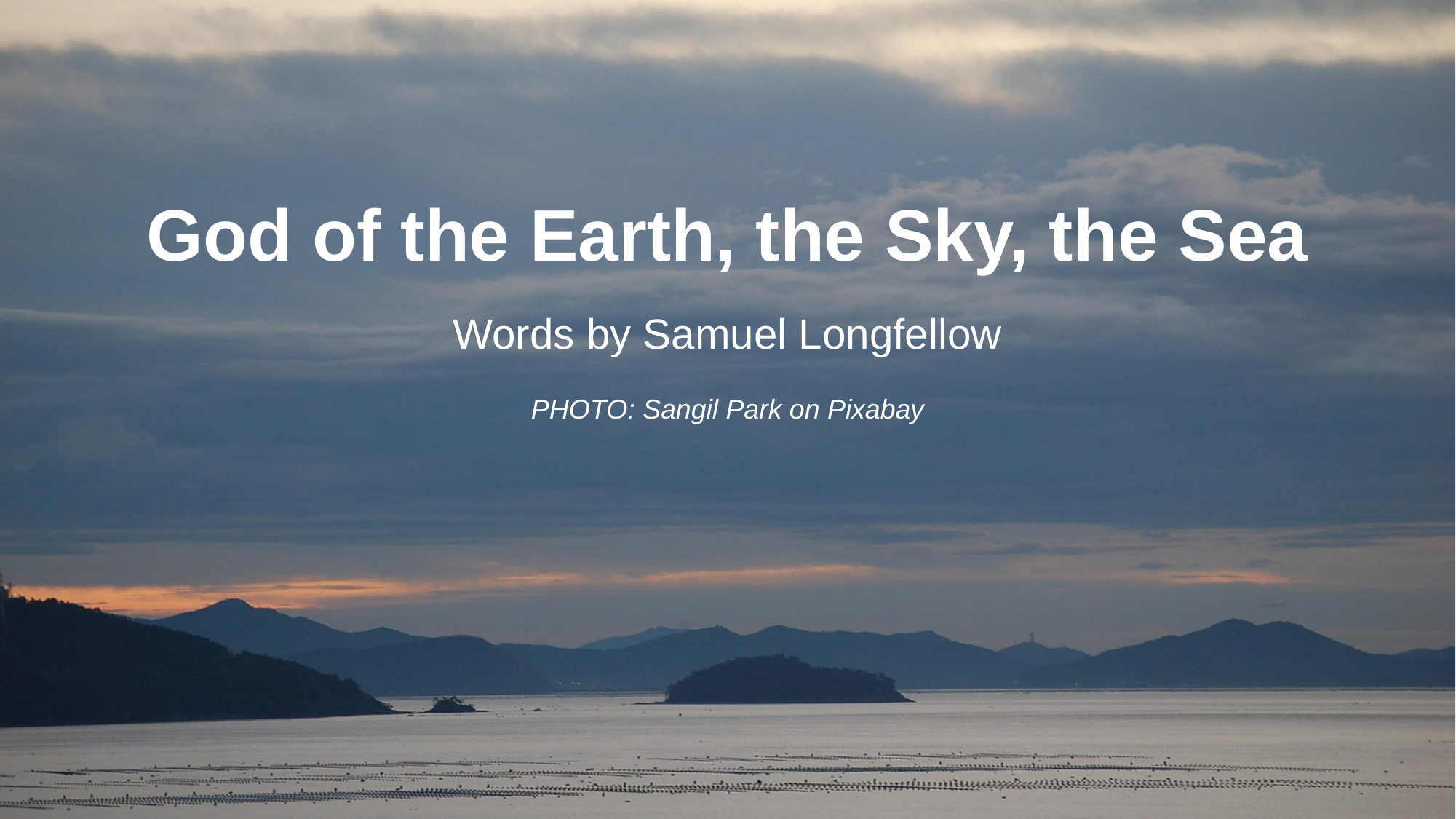

# God of the Earth, the Sky, the Sea
Words by Samuel Longfellow

PHOTO: Sangil Park on Pixabay